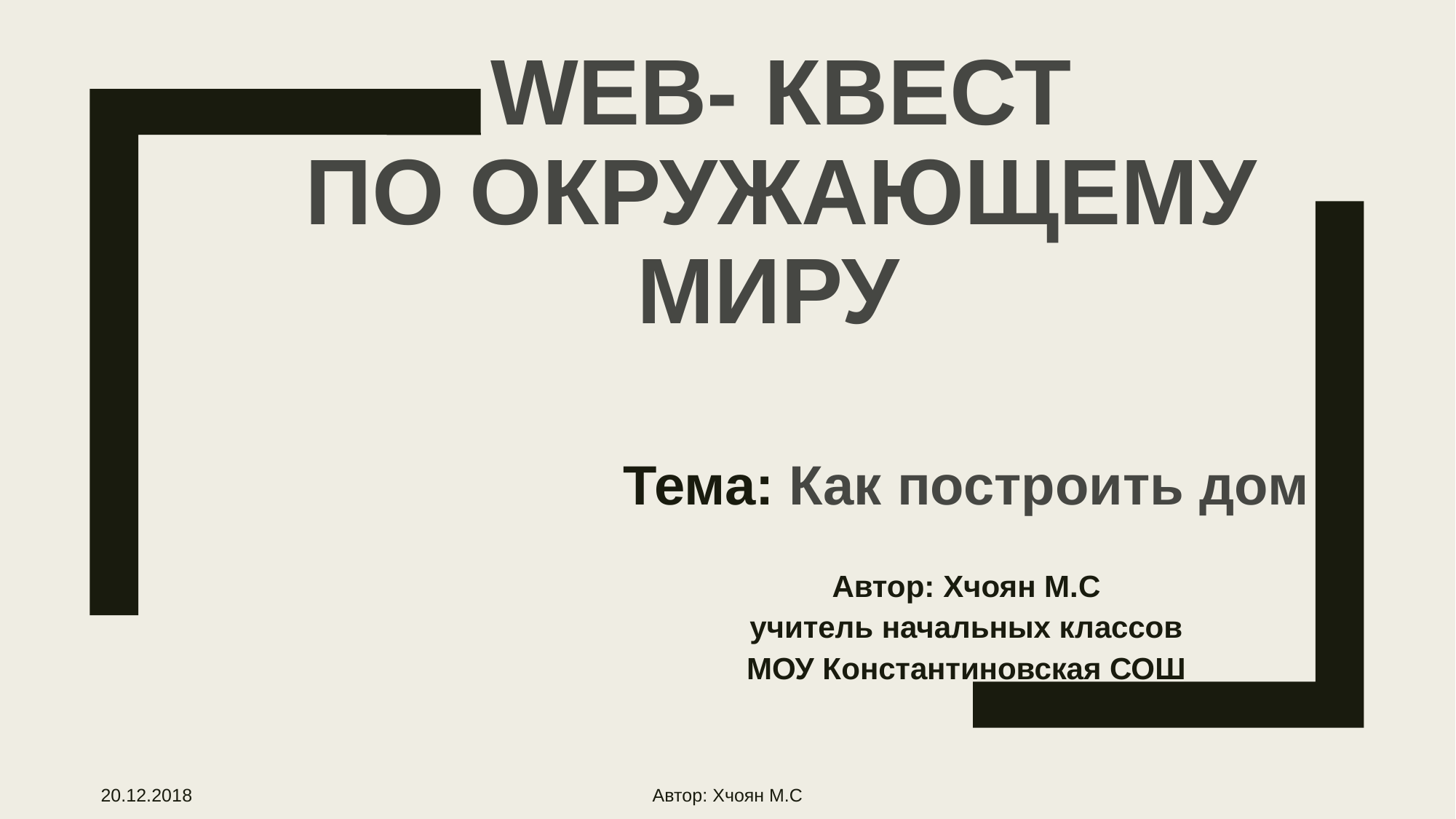

# WEB- КВЕСТ по окружающему миру
Тема: Как построить дом

Автор: Хчоян М.С
учитель начальных классов
МОУ Константиновская СОШ
20.12.2018
Автор: Хчоян М.С